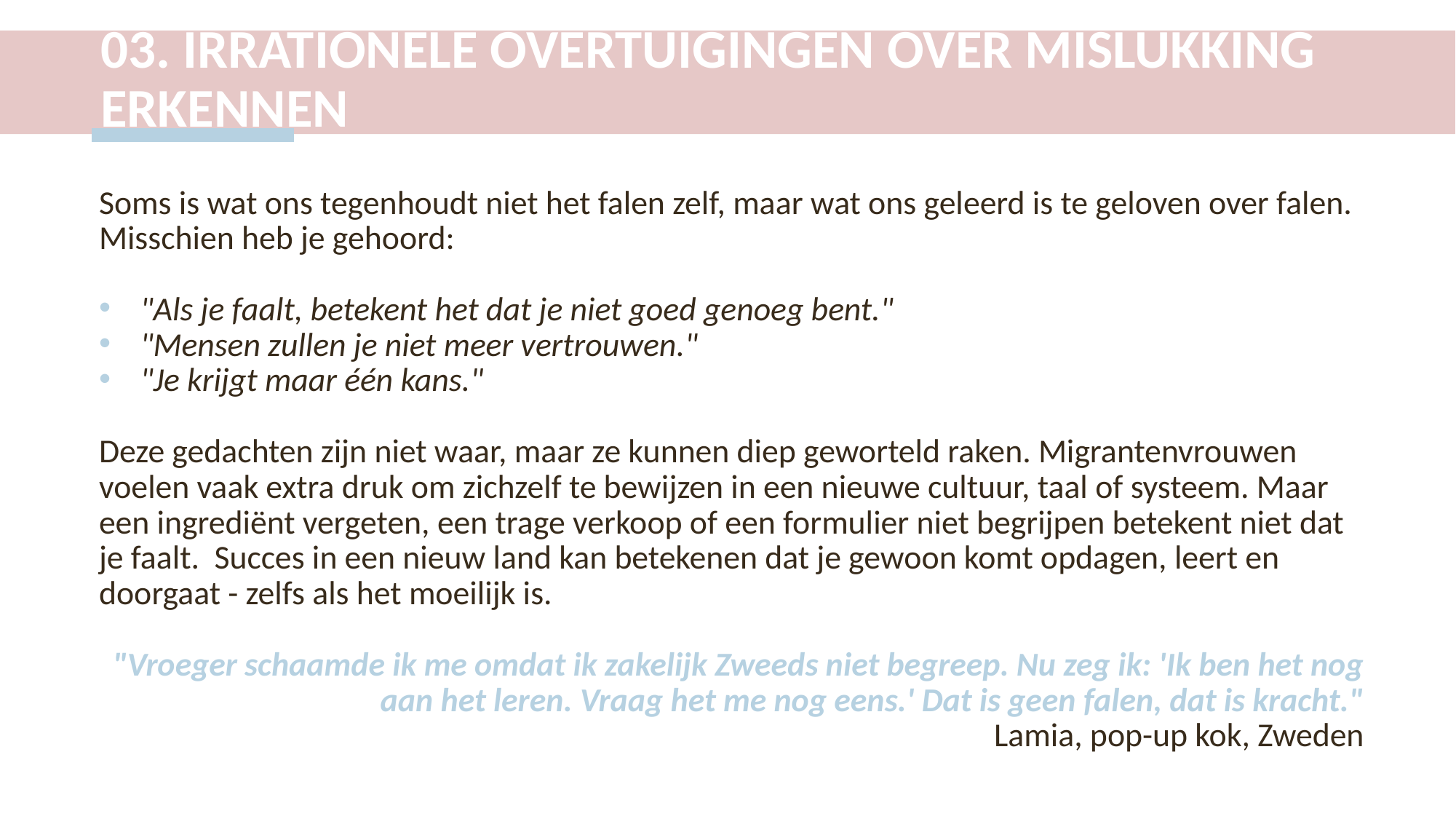

03. IRRATIONELE OVERTUIGINGEN OVER MISLUKKING ERKENNEN
Soms is wat ons tegenhoudt niet het falen zelf, maar wat ons geleerd is te geloven over falen. Misschien heb je gehoord:

"Als je faalt, betekent het dat je niet goed genoeg bent."
"Mensen zullen je niet meer vertrouwen."
"Je krijgt maar één kans."

Deze gedachten zijn niet waar, maar ze kunnen diep geworteld raken. Migrantenvrouwen voelen vaak extra druk om zichzelf te bewijzen in een nieuwe cultuur, taal of systeem. Maar een ingrediënt vergeten, een trage verkoop of een formulier niet begrijpen betekent niet dat je faalt.  Succes in een nieuw land kan betekenen dat je gewoon komt opdagen, leert en doorgaat - zelfs als het moeilijk is.

 "Vroeger schaamde ik me omdat ik zakelijk Zweeds niet begreep. Nu zeg ik: 'Ik ben het nog aan het leren. Vraag het me nog eens.' Dat is geen falen, dat is kracht."
Lamia, pop-up kok, Zweden